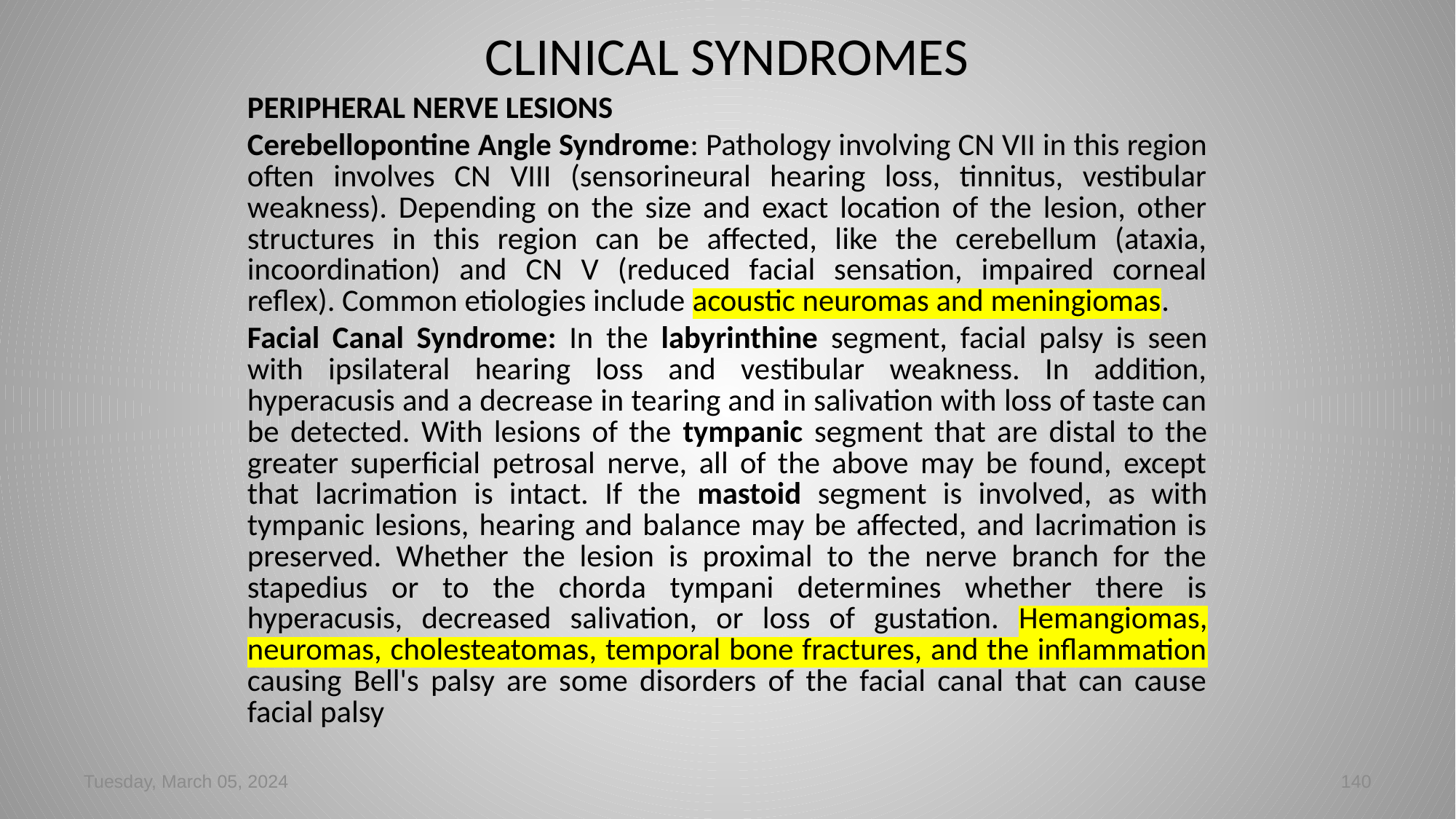

# CLINICAL SYNDROMES
PERIPHERAL NERVE LESIONS
Cerebellopontine Angle Syndrome: Pathology involving CN VII in this region often involves CN VIII (sensorineural hearing loss, tinnitus, vestibular weakness). Depending on the size and exact location of the lesion, other structures in this region can be affected, like the cerebellum (ataxia, incoordination) and CN V (reduced facial sensation, impaired corneal reflex). Common etiologies include acoustic neuromas and meningiomas.
Facial Canal Syndrome: In the labyrinthine segment, facial palsy is seen with ipsilateral hearing loss and vestibular weakness. In addition, hyperacusis and a decrease in tearing and in salivation with loss of taste can be detected. With lesions of the tympanic segment that are distal to the greater superficial petrosal nerve, all of the above may be found, except that lacrimation is intact. If the mastoid segment is involved, as with tympanic lesions, hearing and balance may be affected, and lacrimation is preserved. Whether the lesion is proximal to the nerve branch for the stapedius or to the chorda tympani determines whether there is hyperacusis, decreased salivation, or loss of gustation. Hemangiomas, neuromas, cholesteatomas, temporal bone fractures, and the inflammation causing Bell's palsy are some disorders of the facial canal that can cause facial palsy
Tuesday, March 05, 2024
140